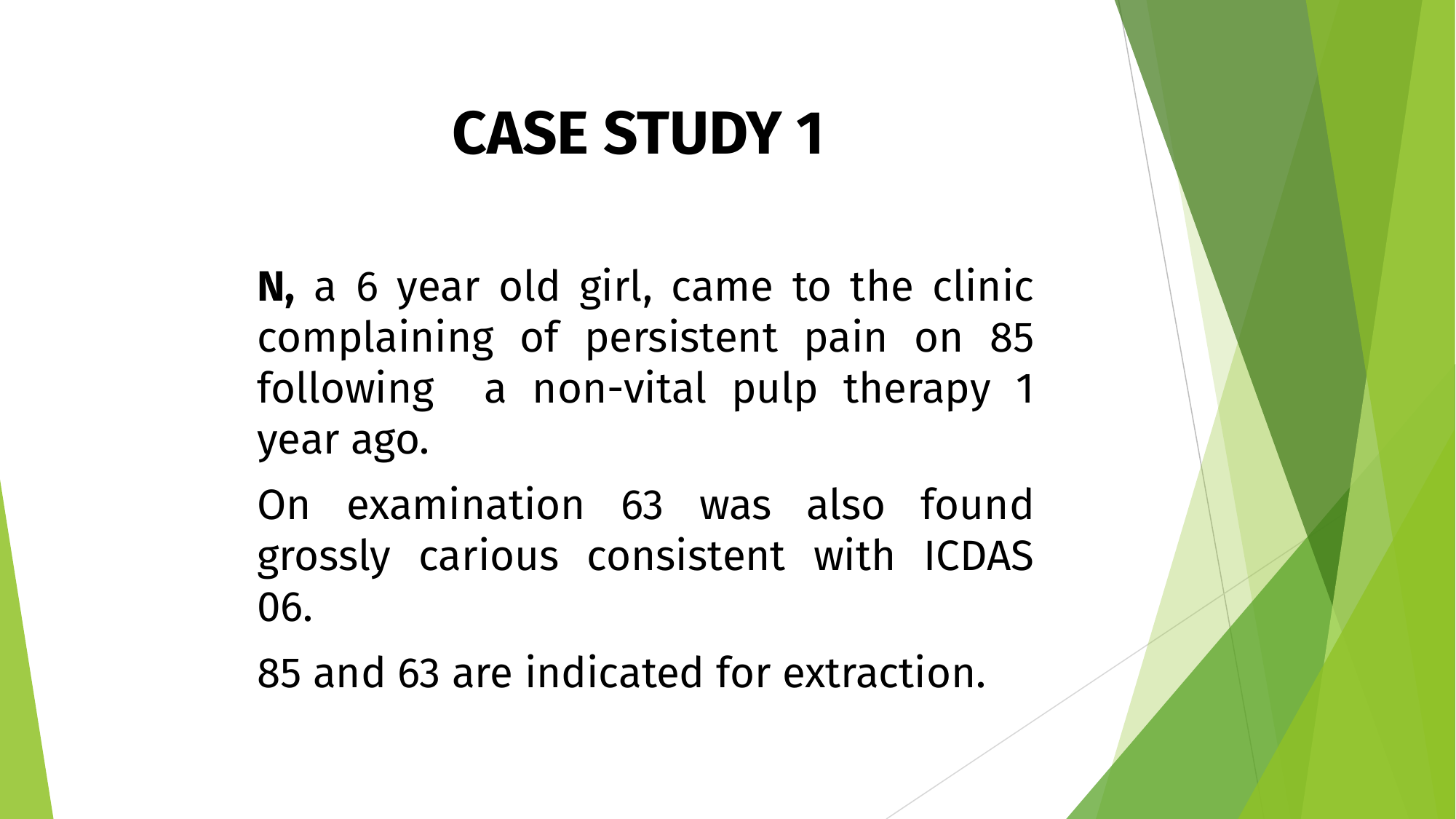

CASE STUDY 1
N, a 6 year old girl, came to the clinic complaining of persistent pain on 85 following  a non-vital pulp therapy 1 year ago.
On examination 63 was also found grossly carious consistent with ICDAS 06.
85 and 63 are indicated for extraction.